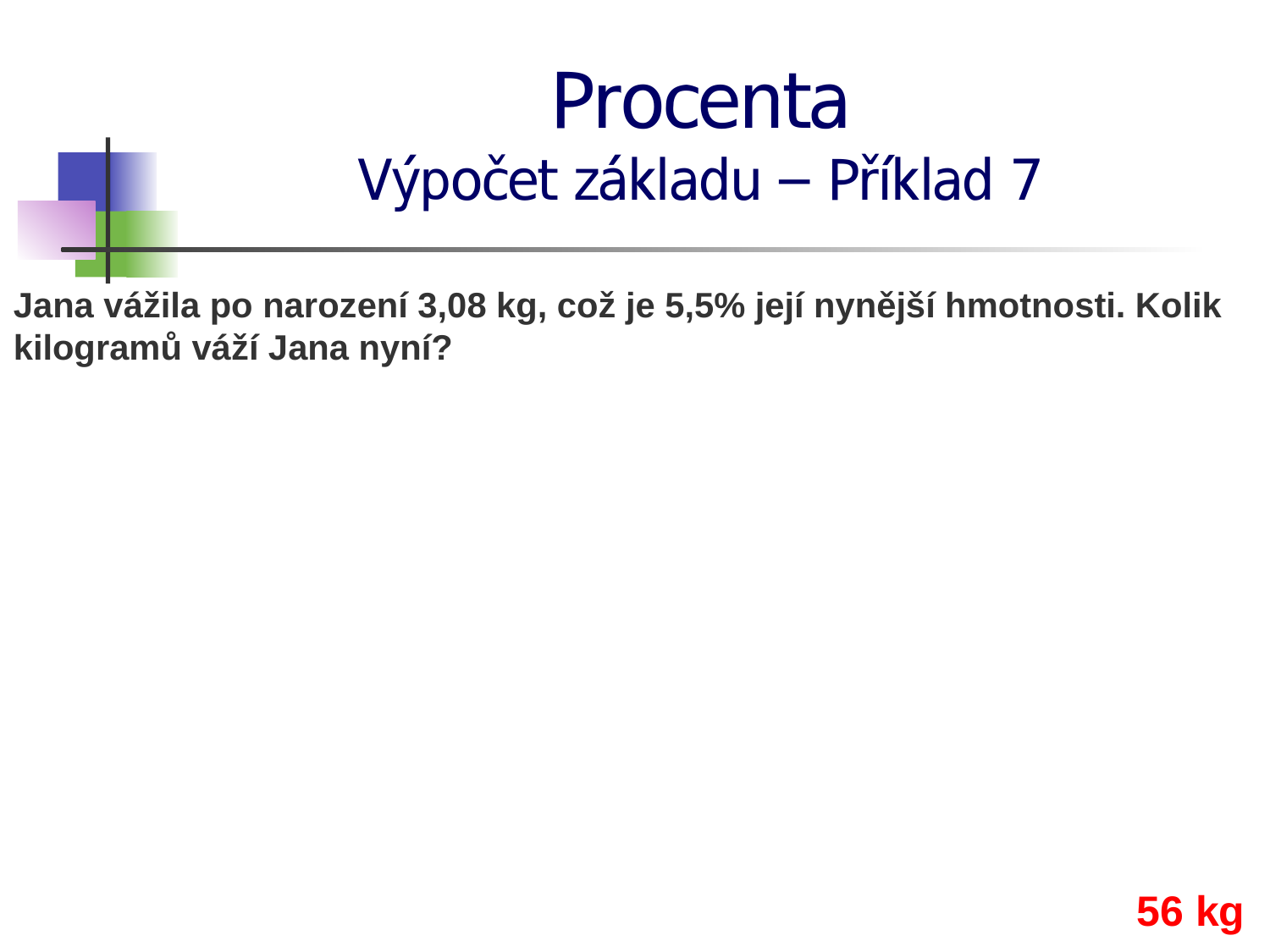

# Procenta Výpočet základu – Příklad 7
Jana vážila po narození 3,08 kg, což je 5,5% její nynější hmotnosti. Kolik kilogramů váží Jana nyní?
56 kg